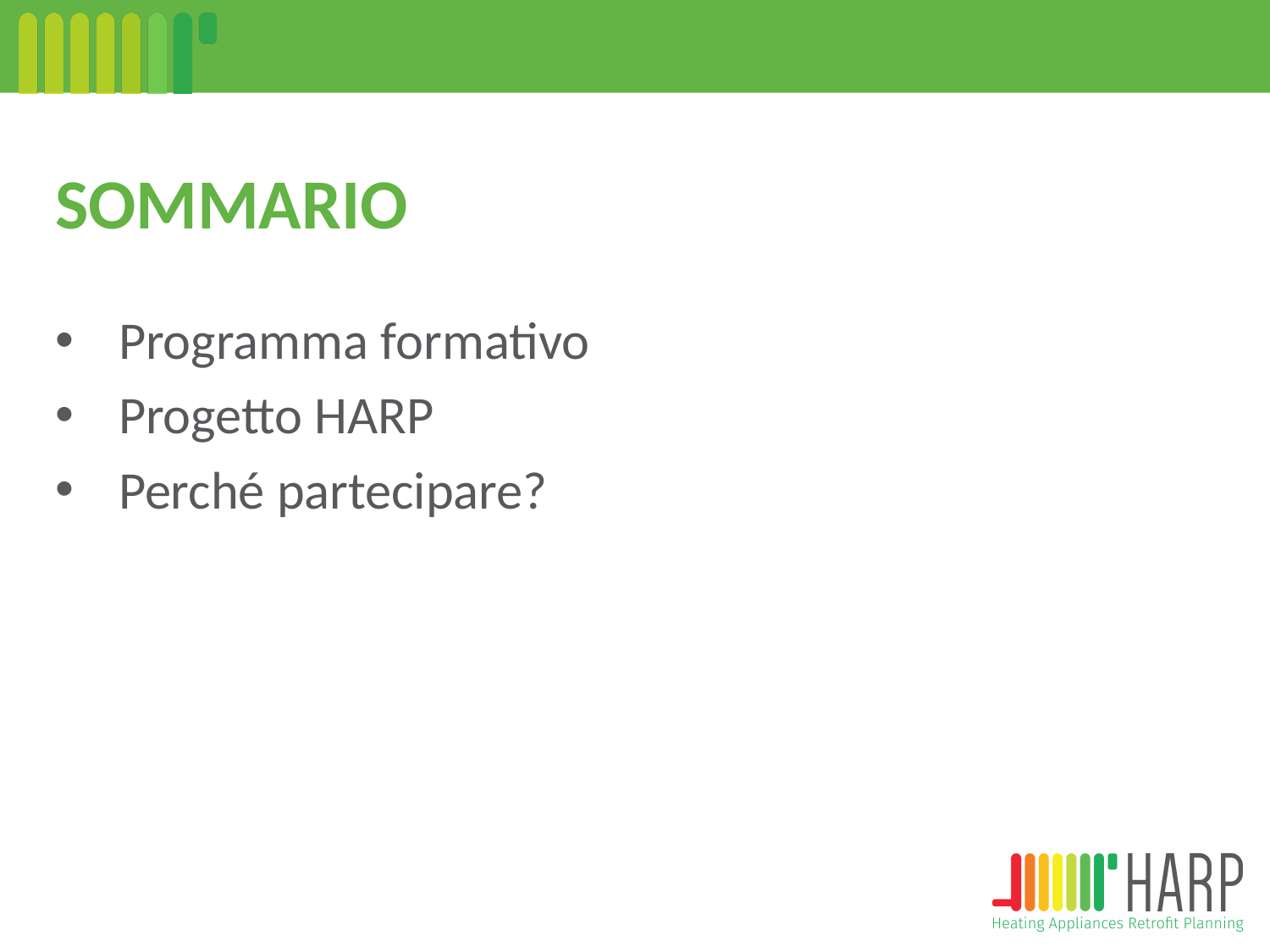

# SOMMARIO
Programma formativo
Progetto HARP
Perché partecipare?